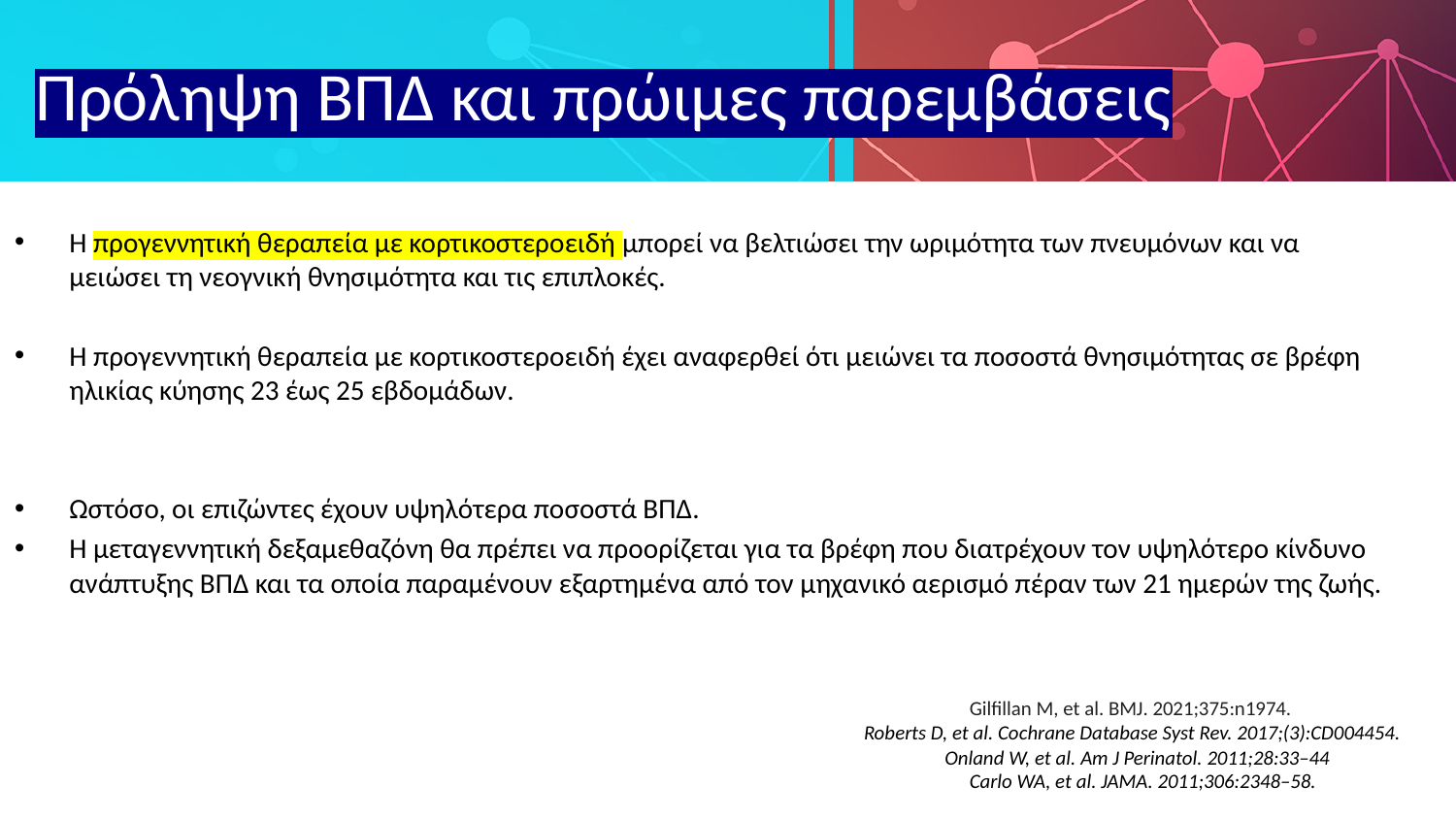

Πρόληψη ΒΠΔ και πρώιμες παρεμβάσεις
Η προγεννητική θεραπεία με κορτικοστεροειδή μπορεί να βελτιώσει την ωριμότητα των πνευμόνων και να μειώσει τη νεογνική θνησιμότητα και τις επιπλοκές.

Η προγεννητική θεραπεία με κορτικοστεροειδή έχει αναφερθεί ότι μειώνει τα ποσοστά θνησιμότητας σε βρέφη ηλικίας κύησης 23 έως 25 εβδομάδων.

Ωστόσο, οι επιζώντες έχουν υψηλότερα ποσοστά BΠΔ.
Η μεταγεννητική δεξαμεθαζόνη θα πρέπει να προορίζεται για τα βρέφη που διατρέχουν τον υψηλότερο κίνδυνο ανάπτυξης BΠΔ και τα οποία παραμένουν εξαρτημένα από τον μηχανικό αερισμό πέραν των 21 ημερών της ζωής.

Gilfillan M, et al. BMJ. 2021;375:n1974.
Roberts D, et al. Cochrane Database Syst Rev. 2017;(3):CD004454.
 Onland W, et al. Am J Perinatol. 2011;28:33–44
Carlo WA, et al. JAMA. 2011;306:2348–58.